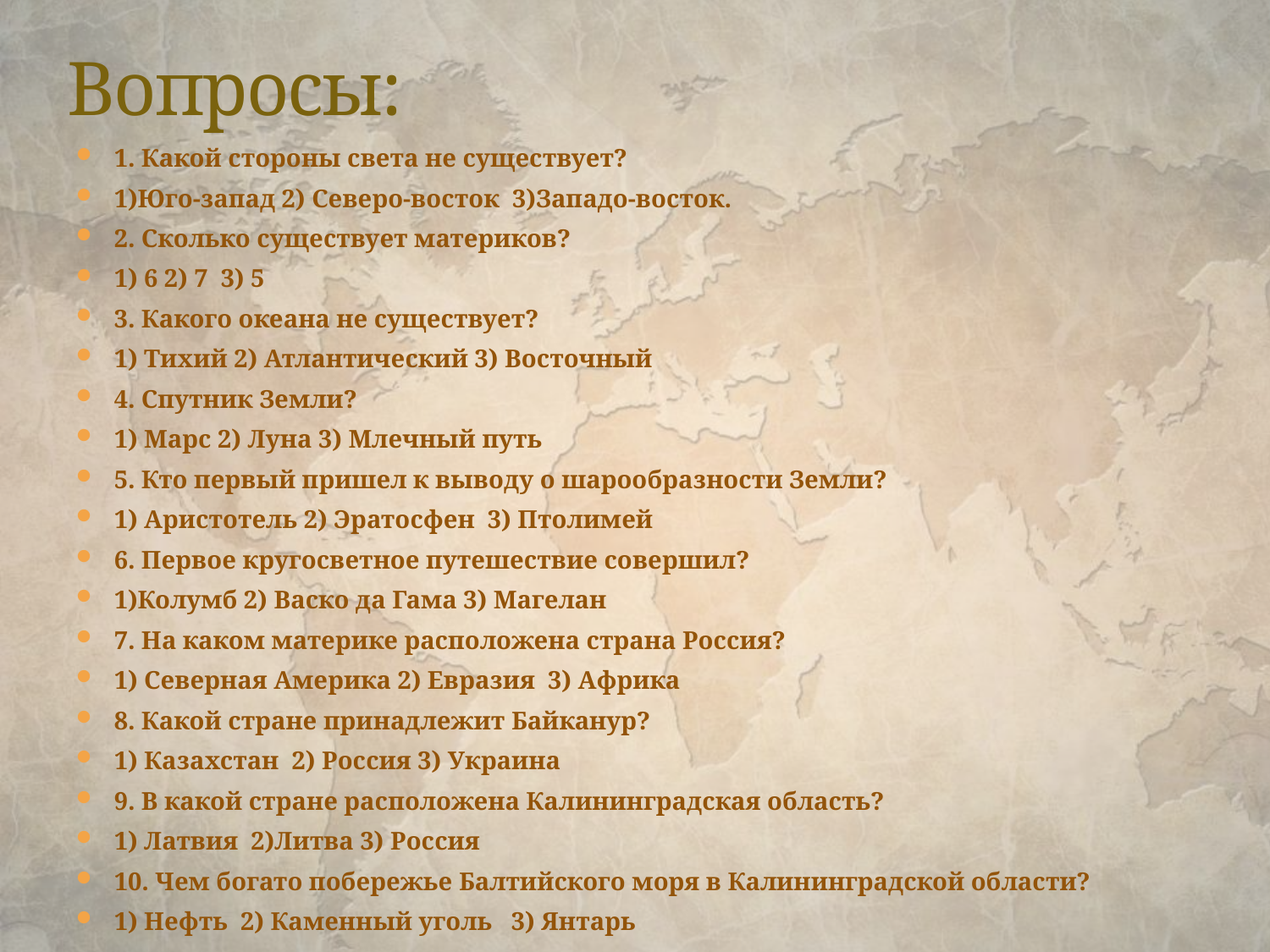

# Вопросы:
1. Какой стороны света не существует?
1)Юго-запад 2) Северо-восток  3)Западо-восток.
2. Сколько существует материков?
1) 6 2) 7  3) 5
3. Какого океана не существует?
1) Тихий 2) Атлантический 3) Восточный
4. Спутник Земли?
1) Марс 2) Луна 3) Млечный путь
5. Кто первый пришел к выводу о шарообразности Земли?
1) Аристотель 2) Эратосфен  3) Птолимей
6. Первое кругосветное путешествие совершил?
1)Колумб 2) Васко да Гама 3) Магелан
7. На каком материке расположена страна Россия?
1) Северная Америка 2) Евразия  3) Африка
8. Какой стране принадлежит Байканур?
1) Казахстан  2) Россия 3) Украина
9. В какой стране расположена Калининградская область?
1) Латвия  2)Литва 3) Россия
10. Чем богато побережье Балтийского моря в Калининградской области?
1) Нефть  2) Каменный уголь   3) Янтарь